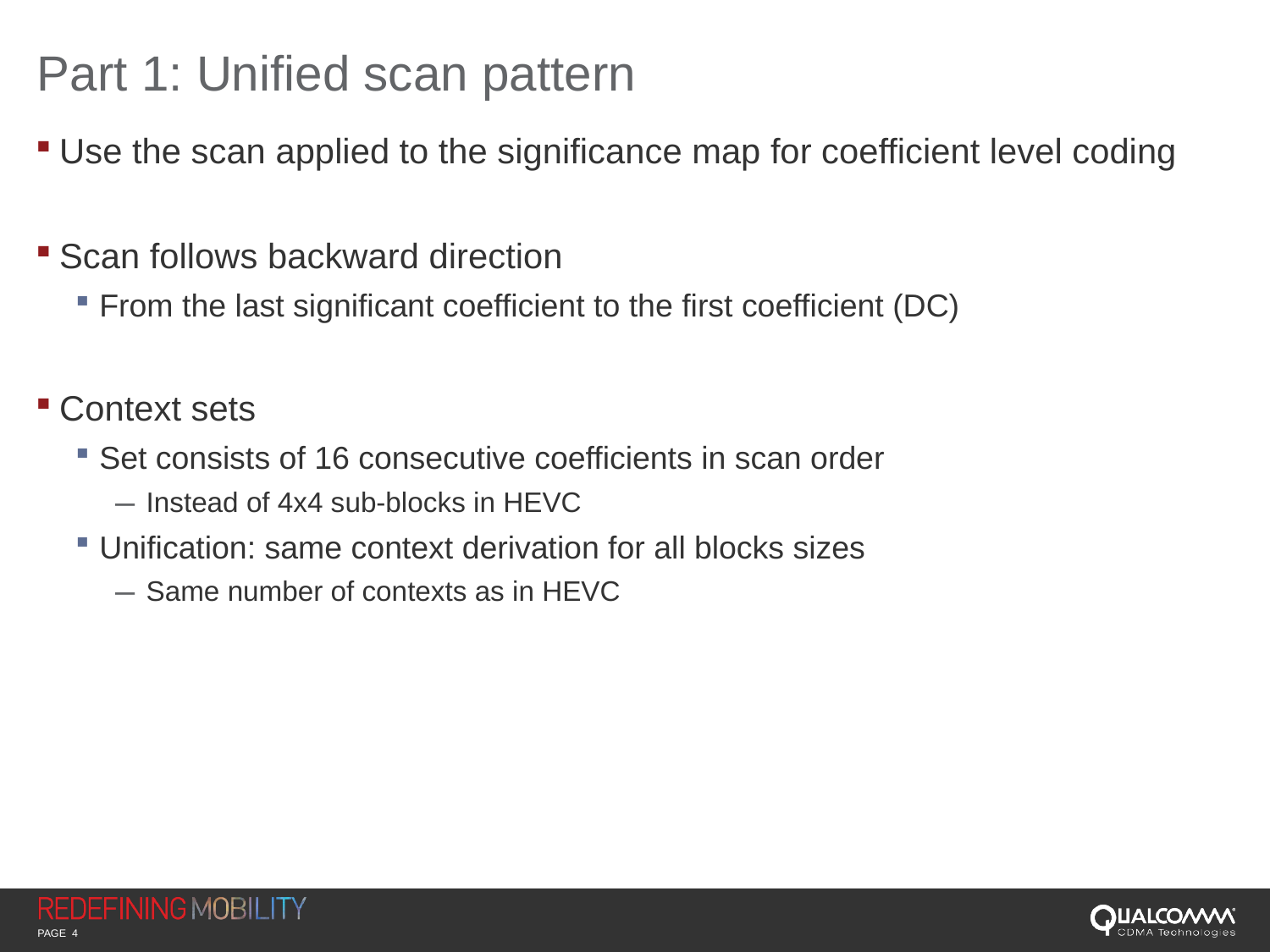

# Part 1: Unified scan pattern
Use the scan applied to the significance map for coefficient level coding

Scan follows backward direction
From the last significant coefficient to the first coefficient (DC)

Context sets
Set consists of 16 consecutive coefficients in scan order
Instead of 4x4 sub-blocks in HEVC
Unification: same context derivation for all blocks sizes
Same number of contexts as in HEVC